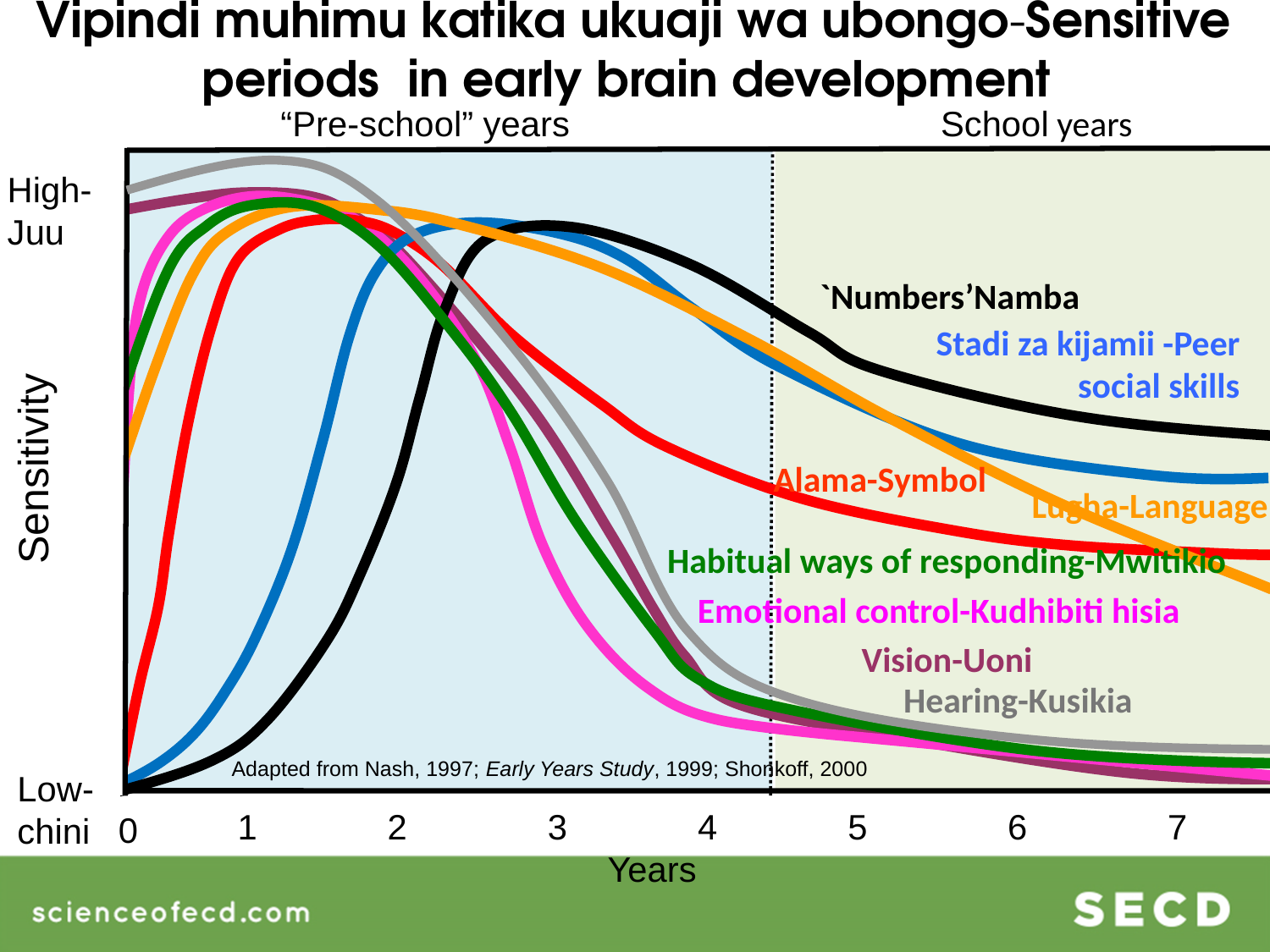

Vipindi muhimu katika ukuaji wa ubongo-Sensitive periods  in early brain development
“Pre-school” years
School years

High-Juu

`Numbers’Namba
Stadi za kijamii -Peer social skills
Sensitivity
Alama-Symbol
Lugha-Language
Habitual ways of responding-Mwitikio
Emotional control-Kudhibiti hisia
Vision-Uoni
Hearing-Kusikia
Adapted from Nash, 1997; Early Years Study, 1999; Shonkoff, 2000
Low-chini

1
2
3
4
5
6
7
0
Years